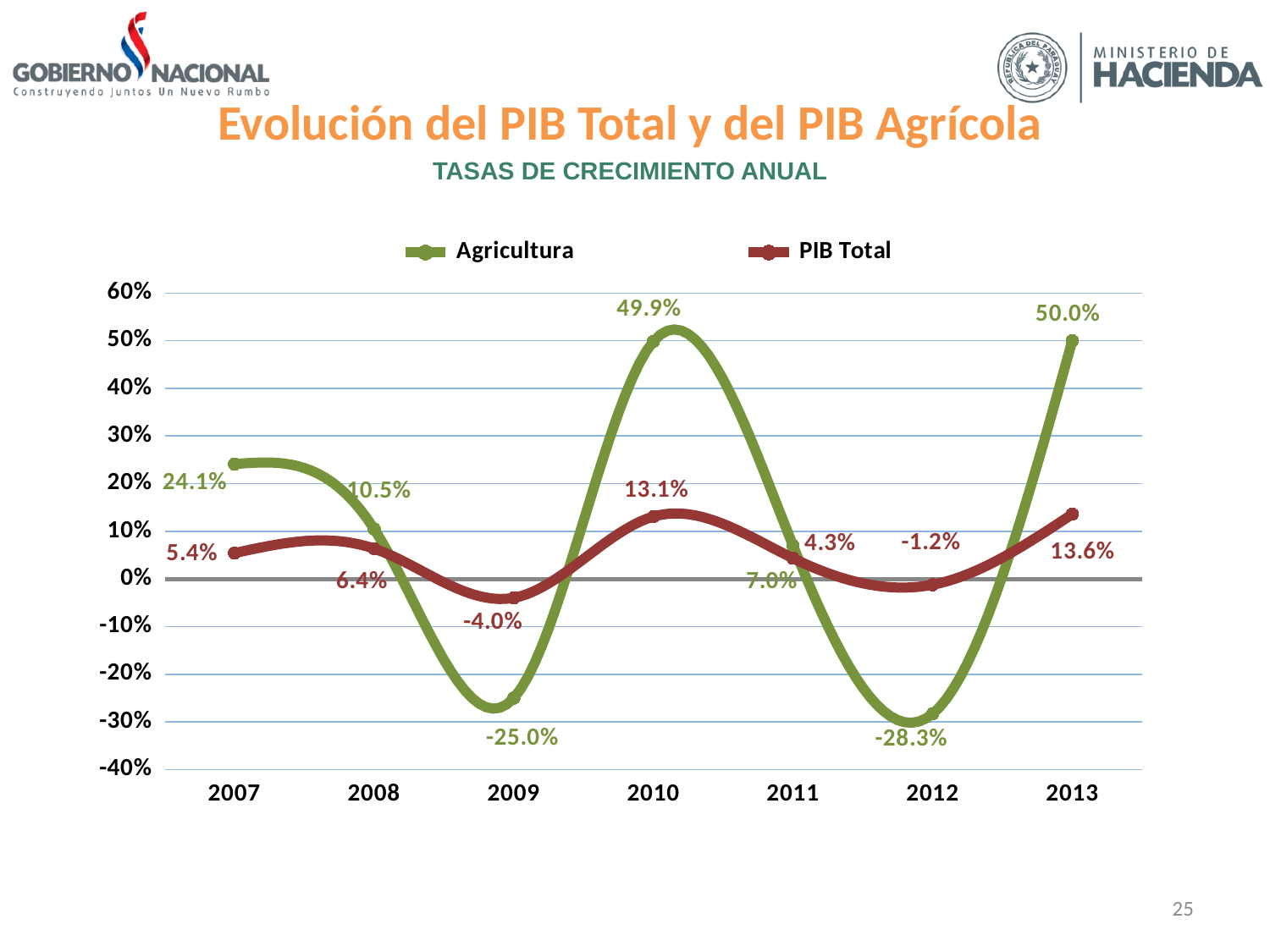

Evolución del PIB Total y del PIB Agrícola
TASAS DE CRECIMIENTO ANUAL

### Chart

| Category |  Agricultura |  PIB Total |
|---|---|---|
| 2007 | 0.24100000000220778 | 0.05421622872202051 |
| 2008 | 0.10499999987250397 | 0.06359120793247124 |
| 2009 | -0.24999999998758027 | -0.03965695464088081 |
| 2010 | 0.4985000001361819 | 0.130930015227243 |
| 2011 | 0.06999999990275967 | 0.04340688164687425 |
| 2012 | -0.2830000000000001 | -0.01213101892147838 |
| 2013 | 0.5 | 0.136 |
25